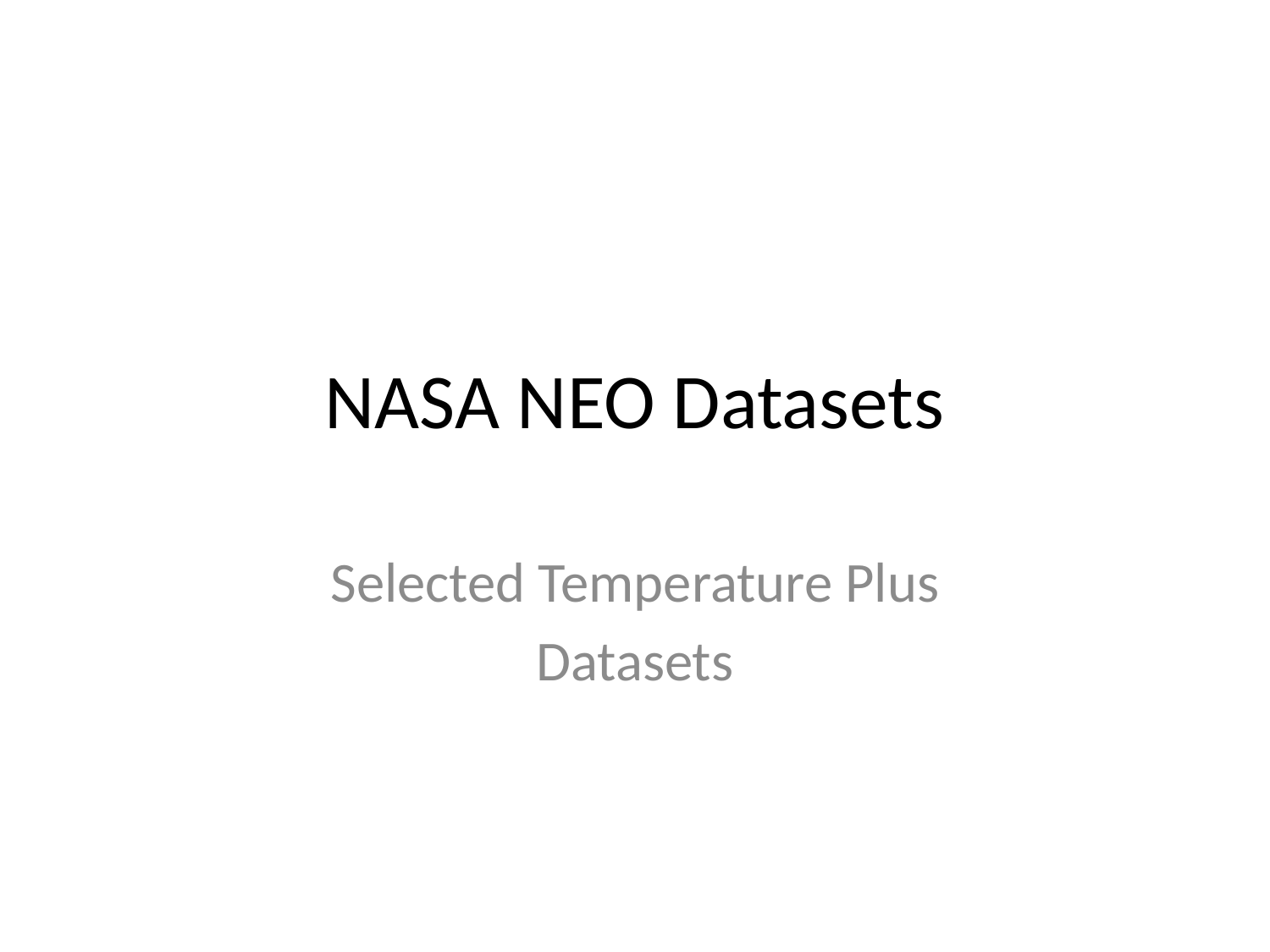

# NASA NEO Datasets
Selected Temperature Plus
Datasets